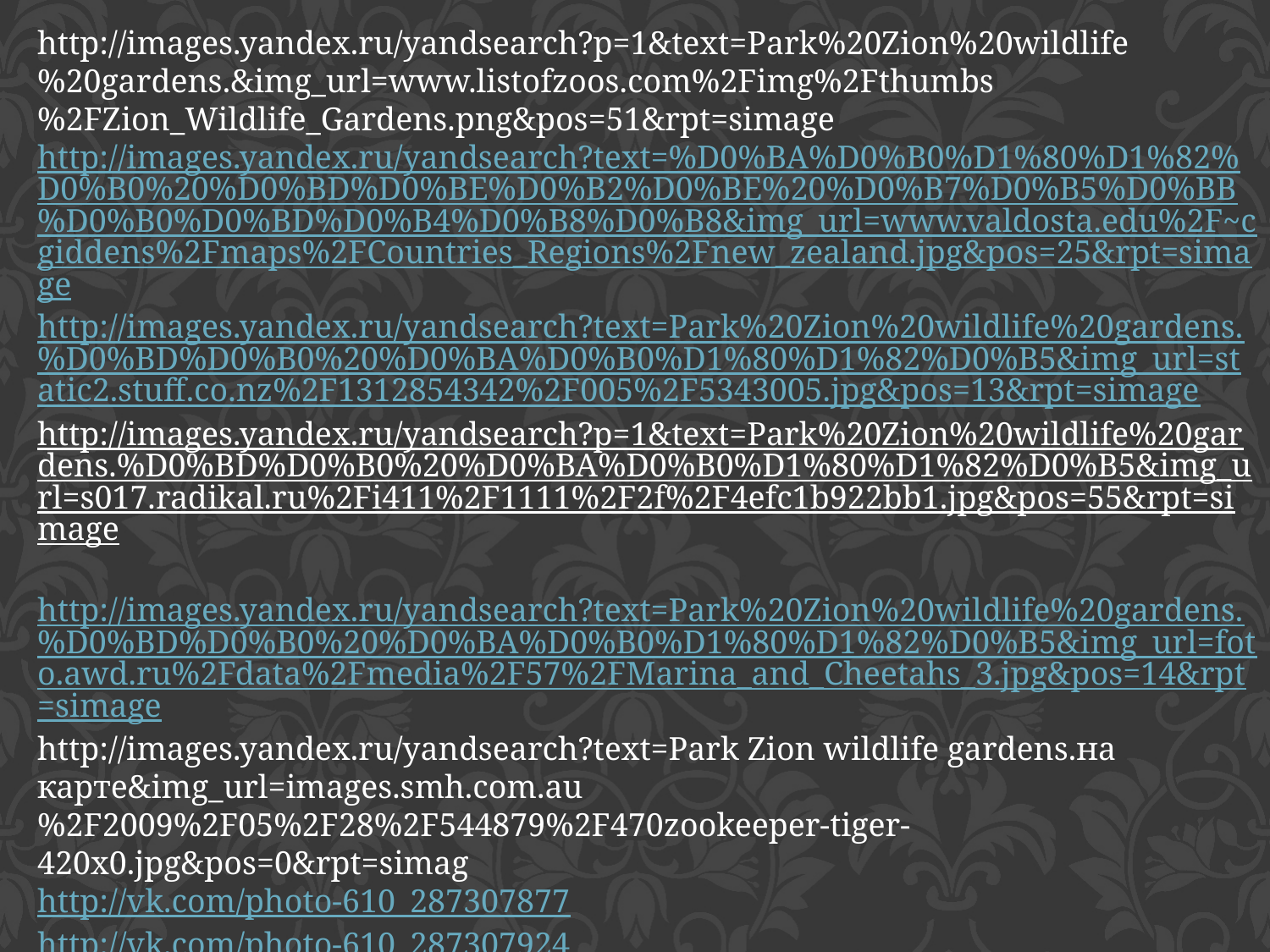

http://images.yandex.ru/yandsearch?p=1&text=Park%20Zion%20wildlife%20gardens.&img_url=www.listofzoos.com%2Fimg%2Fthumbs%2FZion_Wildlife_Gardens.png&pos=51&rpt=simage
http://images.yandex.ru/yandsearch?text=%D0%BA%D0%B0%D1%80%D1%82%D0%B0%20%D0%BD%D0%BE%D0%B2%D0%BE%20%D0%B7%D0%B5%D0%BB%D0%B0%D0%BD%D0%B4%D0%B8%D0%B8&img_url=www.valdosta.edu%2F~cgiddens%2Fmaps%2FCountries_Regions%2Fnew_zealand.jpg&pos=25&rpt=simage
http://images.yandex.ru/yandsearch?text=Park%20Zion%20wildlife%20gardens.%D0%BD%D0%B0%20%D0%BA%D0%B0%D1%80%D1%82%D0%B5&img_url=static2.stuff.co.nz%2F1312854342%2F005%2F5343005.jpg&pos=13&rpt=simage
http://images.yandex.ru/yandsearch?p=1&text=Park%20Zion%20wildlife%20gardens.%D0%BD%D0%B0%20%D0%BA%D0%B0%D1%80%D1%82%D0%B5&img_url=s017.radikal.ru%2Fi411%2F1111%2F2f%2F4efc1b922bb1.jpg&pos=55&rpt=simage
http://images.yandex.ru/yandsearch?text=Park%20Zion%20wildlife%20gardens.%D0%BD%D0%B0%20%D0%BA%D0%B0%D1%80%D1%82%D0%B5&img_url=foto.awd.ru%2Fdata%2Fmedia%2F57%2FMarina_and_Cheetahs_3.jpg&pos=14&rpt=simage
http://images.yandex.ru/yandsearch?text=Park Zion wildlife gardens.на карте&img_url=images.smh.com.au%2F2009%2F05%2F28%2F544879%2F470zookeeper-tiger-420x0.jpg&pos=0&rpt=simag
http://vk.com/photo-610_287307877
http://vk.com/photo-610_287307924
http://vk.com/photo-610_287307873
http://vk.com/photo-610_287307879
http://vk.com/photo-610_287307900